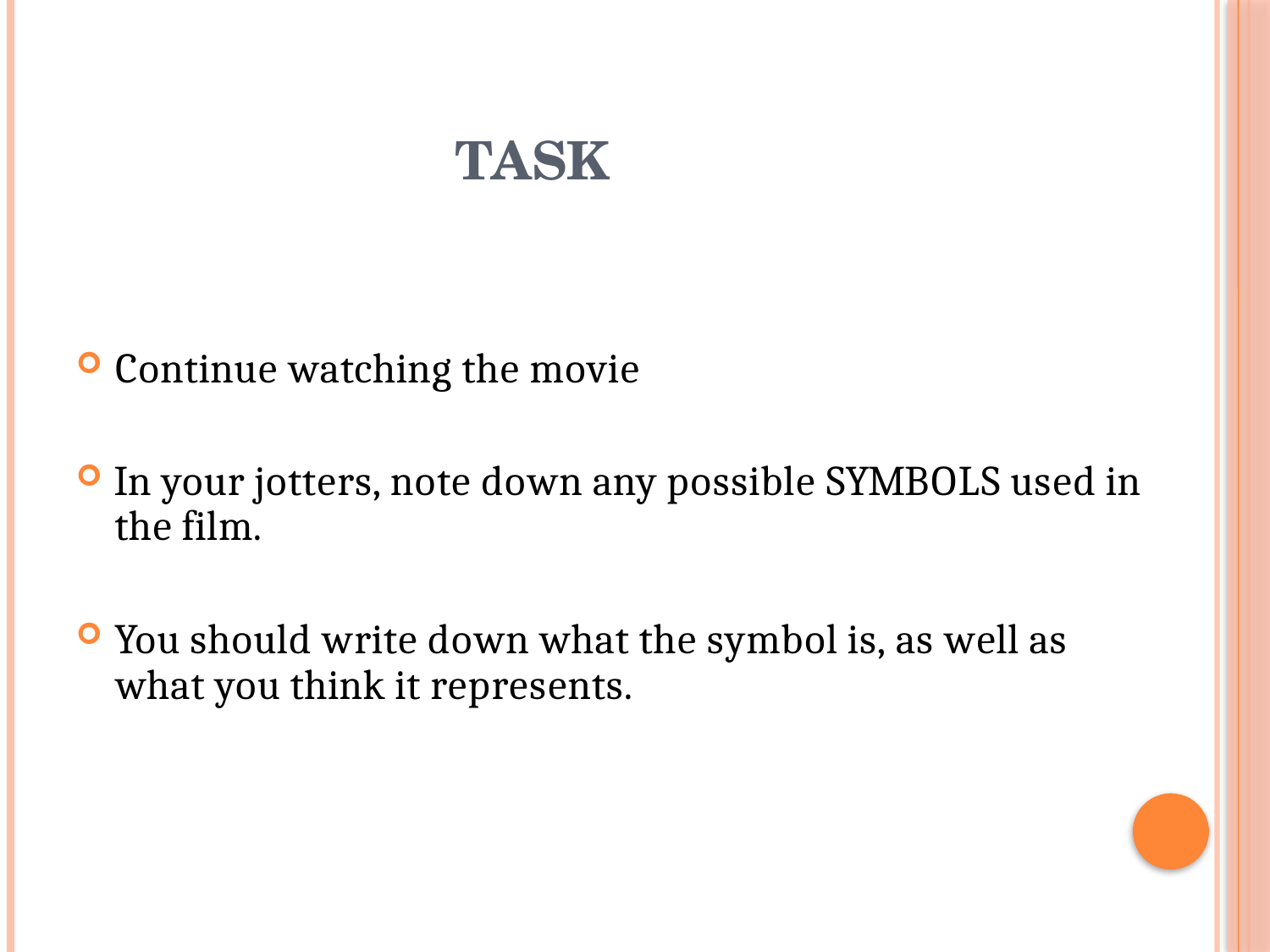

# Task

Continue watching the movie

In your jotters, note down any possible SYMBOLS used in the film.

You should write down what the symbol is, as well as what you think it represents.